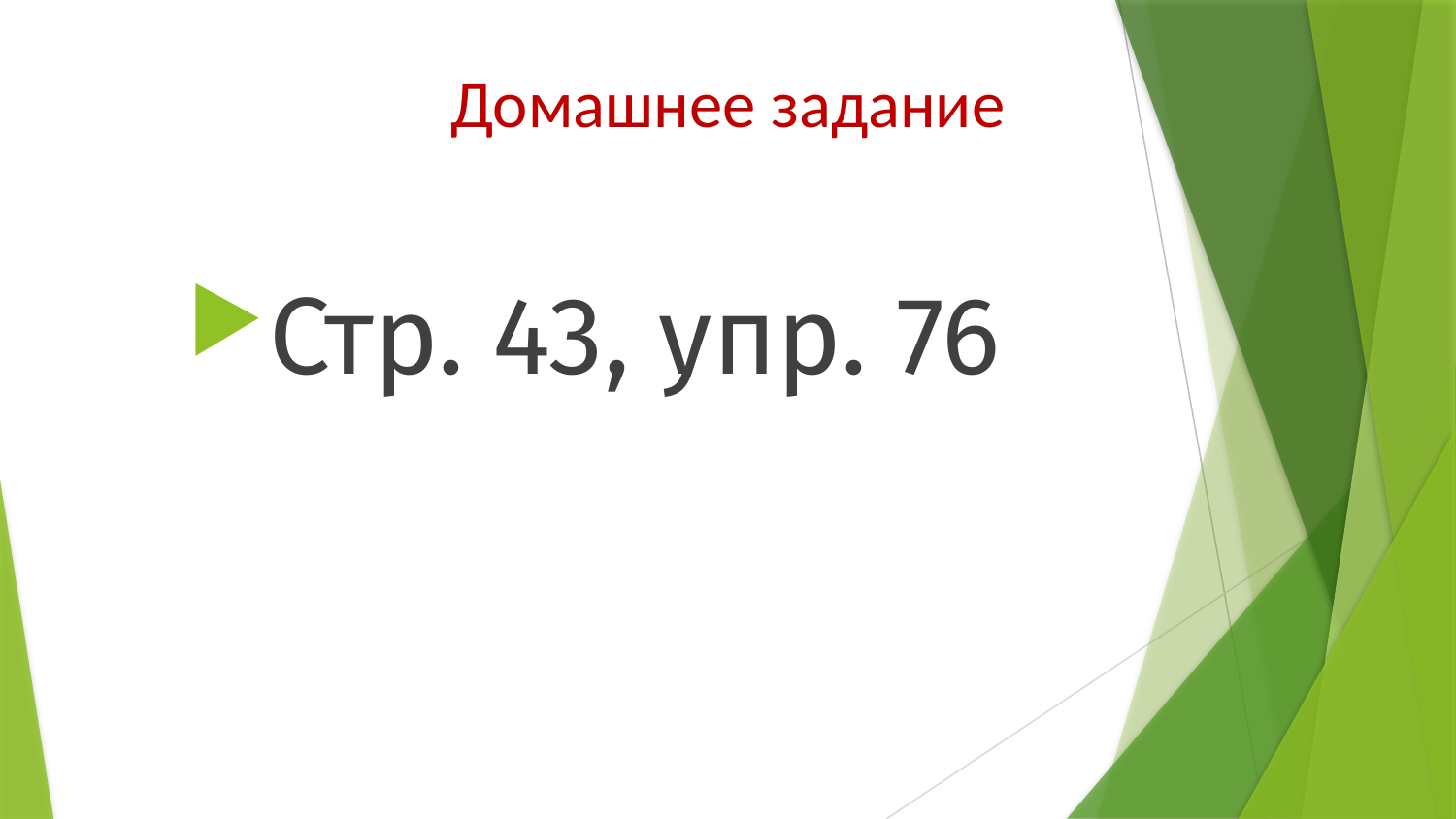

# Домашнее задание
Стр. 43, упр. 76